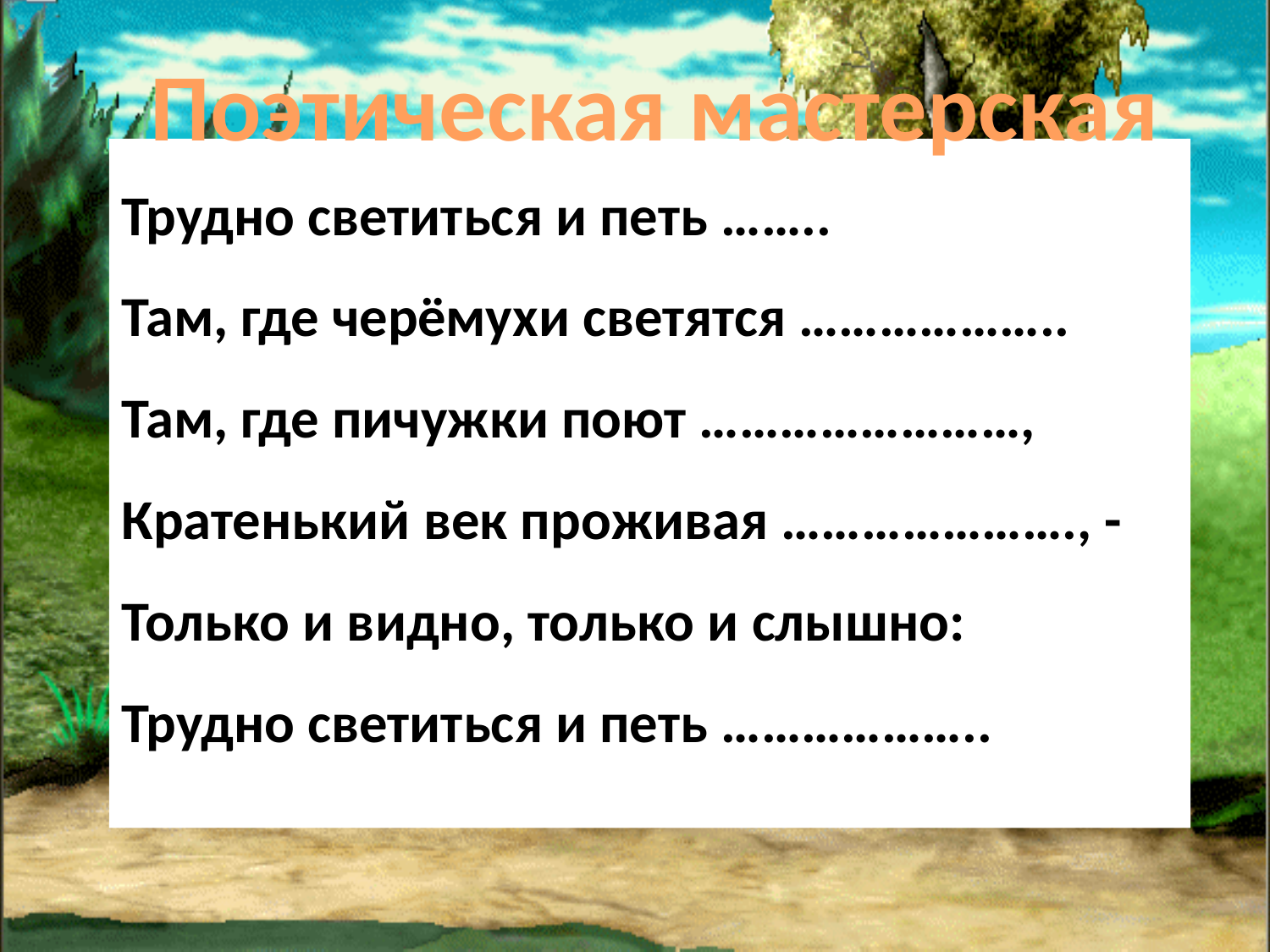

Поэтическая мастерская
Трудно светиться и петь ……..
Там, где черёмухи светятся ………………..
Там, где пичужки поют ……………………,
Кратенький век проживая …………………., -
Только и видно, только и слышно:
Трудно светиться и петь ………………..